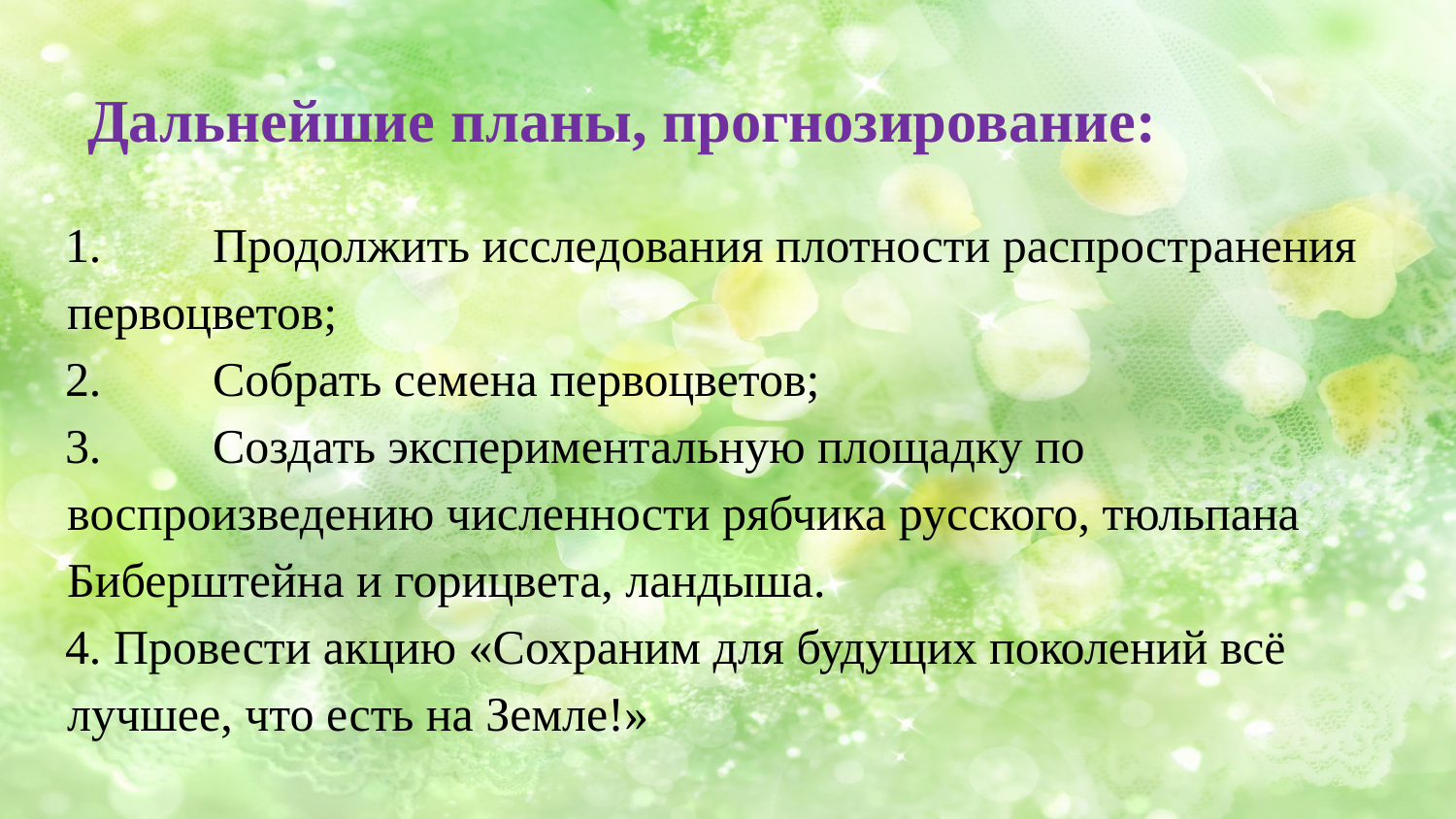

# Дальнейшие планы, прогнозирование:
1. 	Продолжить исследования плотности распространения первоцветов;
2. 	Собрать семена первоцветов;
3. 	Создать экспериментальную площадку по воспроизведению численности рябчика русского, тюльпана Биберштейна и горицвета, ландыша.
4. Провести акцию «Сохраним для будущих поколений всё лучшее, что есть на Земле!»